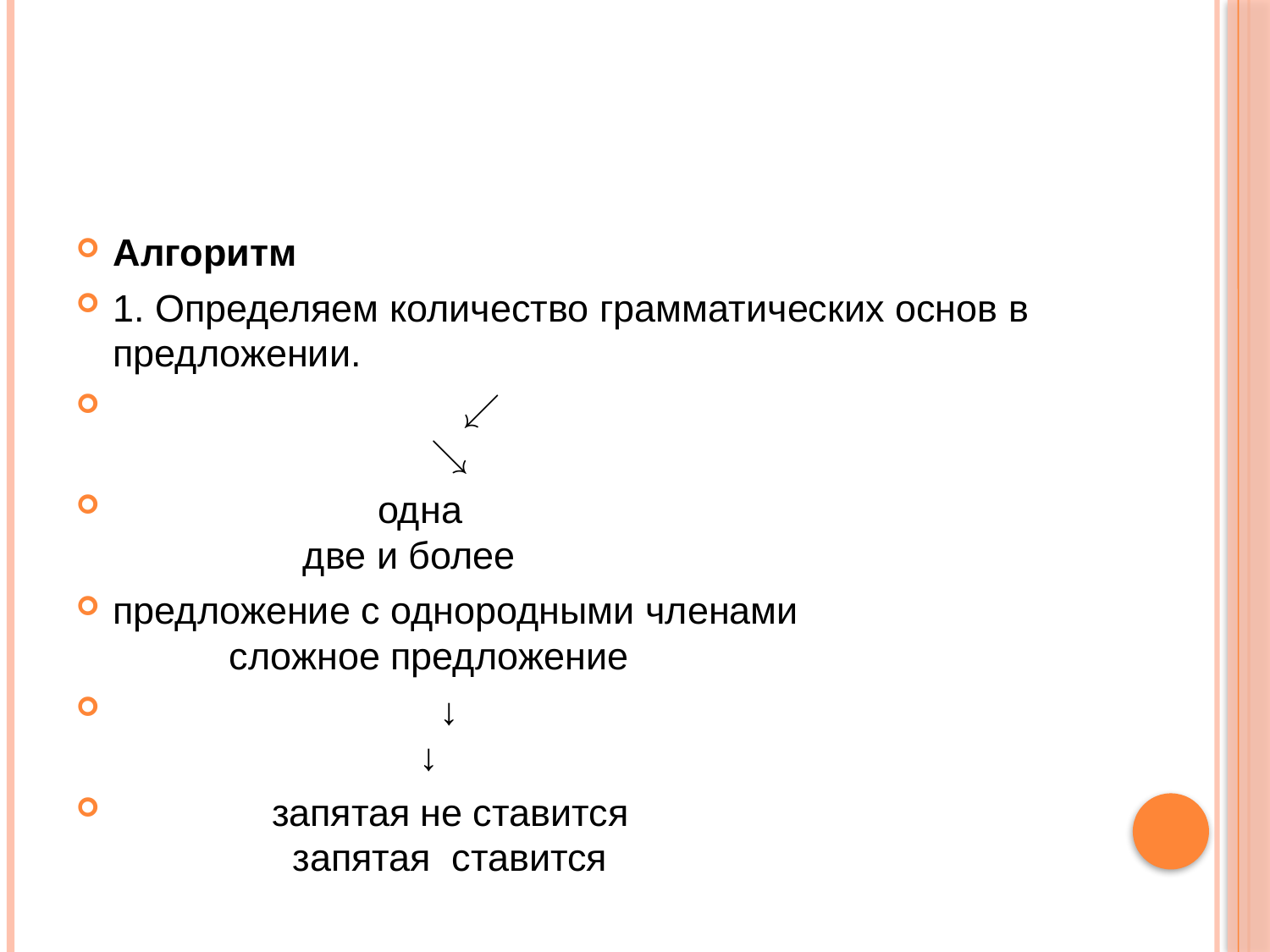

#
Алгоритм
1. Определяем количество грамматических основ в предложении.
                                 ↙                                                                                      ↘
                         одна                                                                             две и более
предложение с однородными членами                                      сложное предложение
                               ↓                                                                                        ↓
               запятая не ставится                                                            запятая  ставится